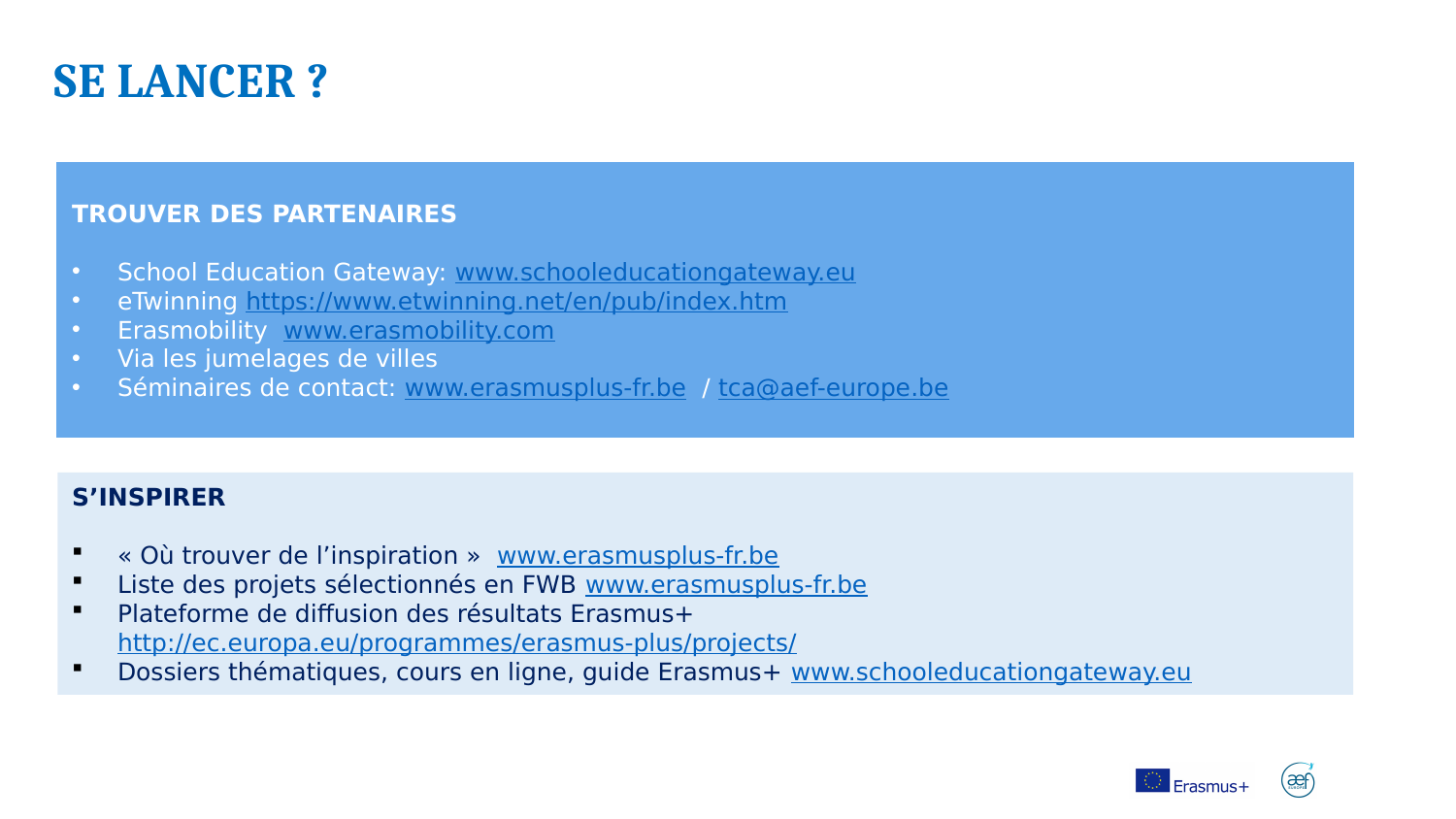

SE LANCER ?

TROUVER DES PARTENAIRES

School Education Gateway: www.schooleducationgateway.eu
eTwinning https://www.etwinning.net/en/pub/index.htm
Erasmobility  www.erasmobility.com
Via les jumelages de villes
Séminaires de contact: www.erasmusplus-fr.be  / tca@aef-europe.be

S’INSPIRER

« Où trouver de l’inspiration »  www.erasmusplus-fr.be
Liste des projets sélectionnés en FWB www.erasmusplus-fr.be
Plateforme de diffusion des résultats Erasmus+ http://ec.europa.eu/programmes/erasmus-plus/projects/
Dossiers thématiques, cours en ligne, guide Erasmus+ www.schooleducationgateway.eu